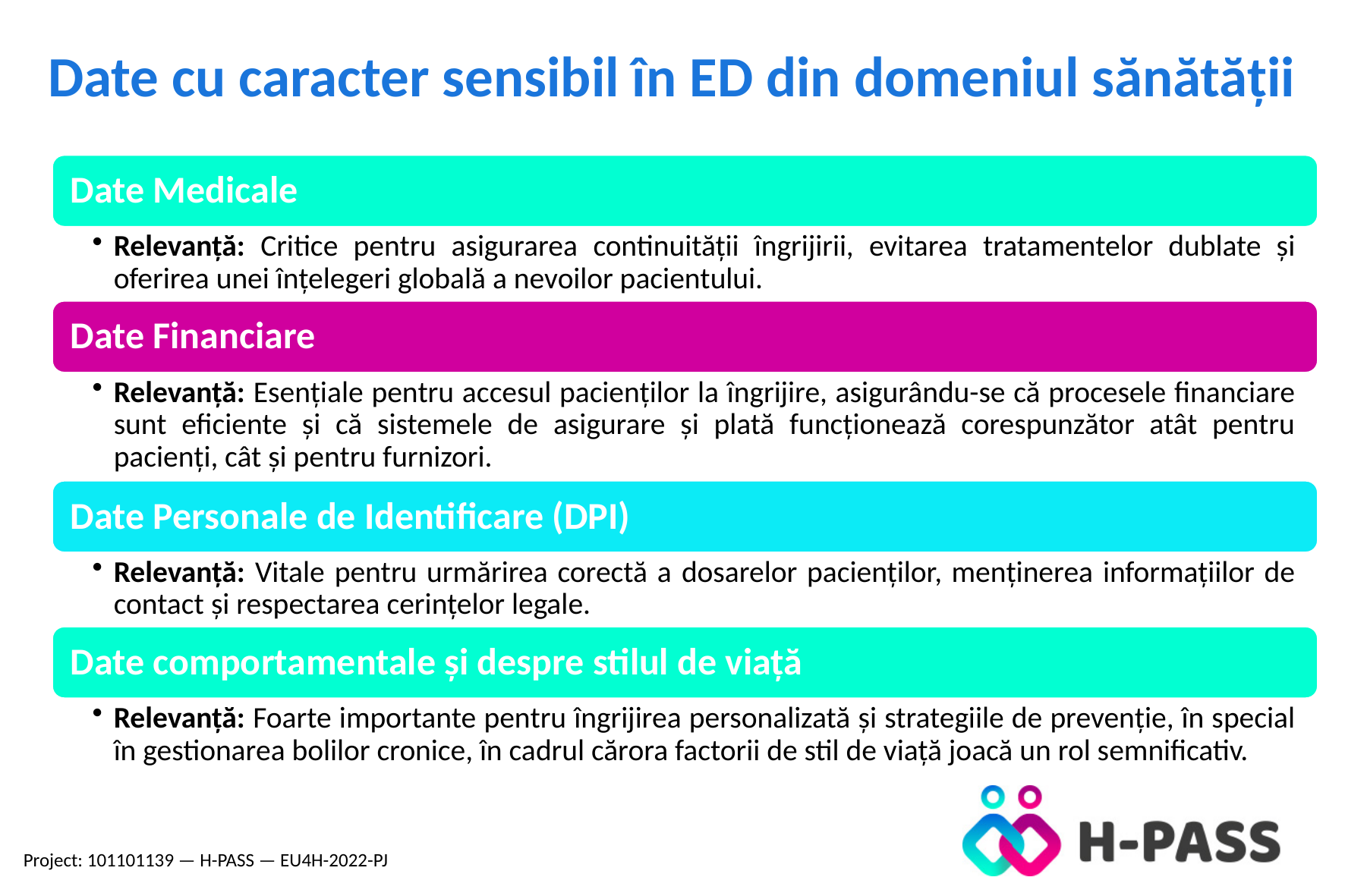

Date cu caracter sensibil în ED din domeniul sănătății
Date Medicale
Relevanță: Critice pentru asigurarea continuității îngrijirii, evitarea tratamentelor dublate și oferirea unei înțelegeri globală a nevoilor pacientului.
Date Financiare
Relevanță: Esențiale pentru accesul pacienților la îngrijire, asigurându-se că procesele financiare sunt eficiente și că sistemele de asigurare și plată funcționează corespunzător atât pentru pacienți, cât și pentru furnizori.
Date Personale de Identificare (DPI)
Relevanță: Vitale pentru urmărirea corectă a dosarelor pacienților, menținerea informațiilor de contact și respectarea cerințelor legale.
Date comportamentale și despre stilul de viață
Relevanță: Foarte importante pentru îngrijirea personalizată și strategiile de prevenție, în special în gestionarea bolilor cronice, în cadrul cărora factorii de stil de viață joacă un rol semnificativ.
Project: 101101139 — H-PASS — EU4H-2022-PJ